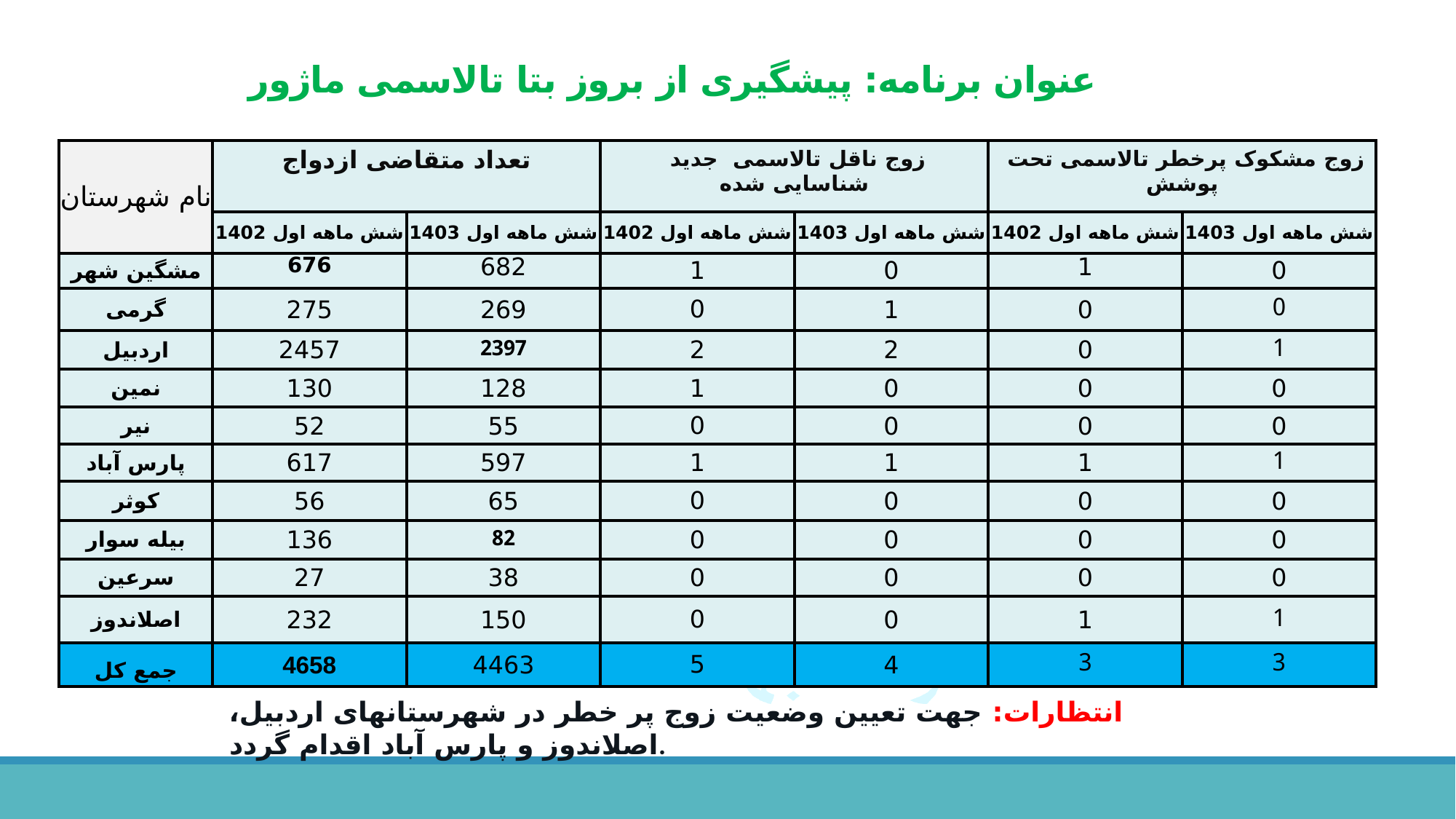

# عنوان برنامه: پیشگیری از بروز بتا تالاسمی ماژور
| نام شهرستان | تعداد متقاضی ازدواج |  | زوج ناقل تالاسمی جدید شناسایی شده |  | زوج مشکوک پرخطر تالاسمی تحت پوشش |  |
| --- | --- | --- | --- | --- | --- | --- |
|  | شش ماهه اول 1402 | شش ماهه اول 1403 | شش ماهه اول 1402 | شش ماهه اول 1403 | شش ماهه اول 1402 | شش ماهه اول 1403 |
| مشگین شهر | 676 | 682 | 1 | 0 | 1 | 0 |
| گرمی | 275 | 269 | 0 | 1 | 0 | 0 |
| اردبیل | 2457 | 2397 | 2 | 2 | 0 | 1 |
| نمین | 130 | 128 | 1 | 0 | 0 | 0 |
| نیر | 52 | 55 | 0 | 0 | 0 | 0 |
| پارس آباد | 617 | 597 | 1 | 1 | 1 | 1 |
| کوثر | 56 | 65 | 0 | 0 | 0 | 0 |
| بیله سوار | 136 | 82 | 0 | 0 | 0 | 0 |
| سرعین | 27 | 38 | 0 | 0 | 0 | 0 |
| اصلاندوز | 232 | 150 | 0 | 0 | 1 | 1 |
| جمع کل | 4658 | 4463 | 5 | 4 | 3 | 3 |
انتظارات: جهت تعیین وضعیت زوج پر خطر در شهرستانهای اردبیل، اصلاندوز و پارس آباد اقدام گردد.